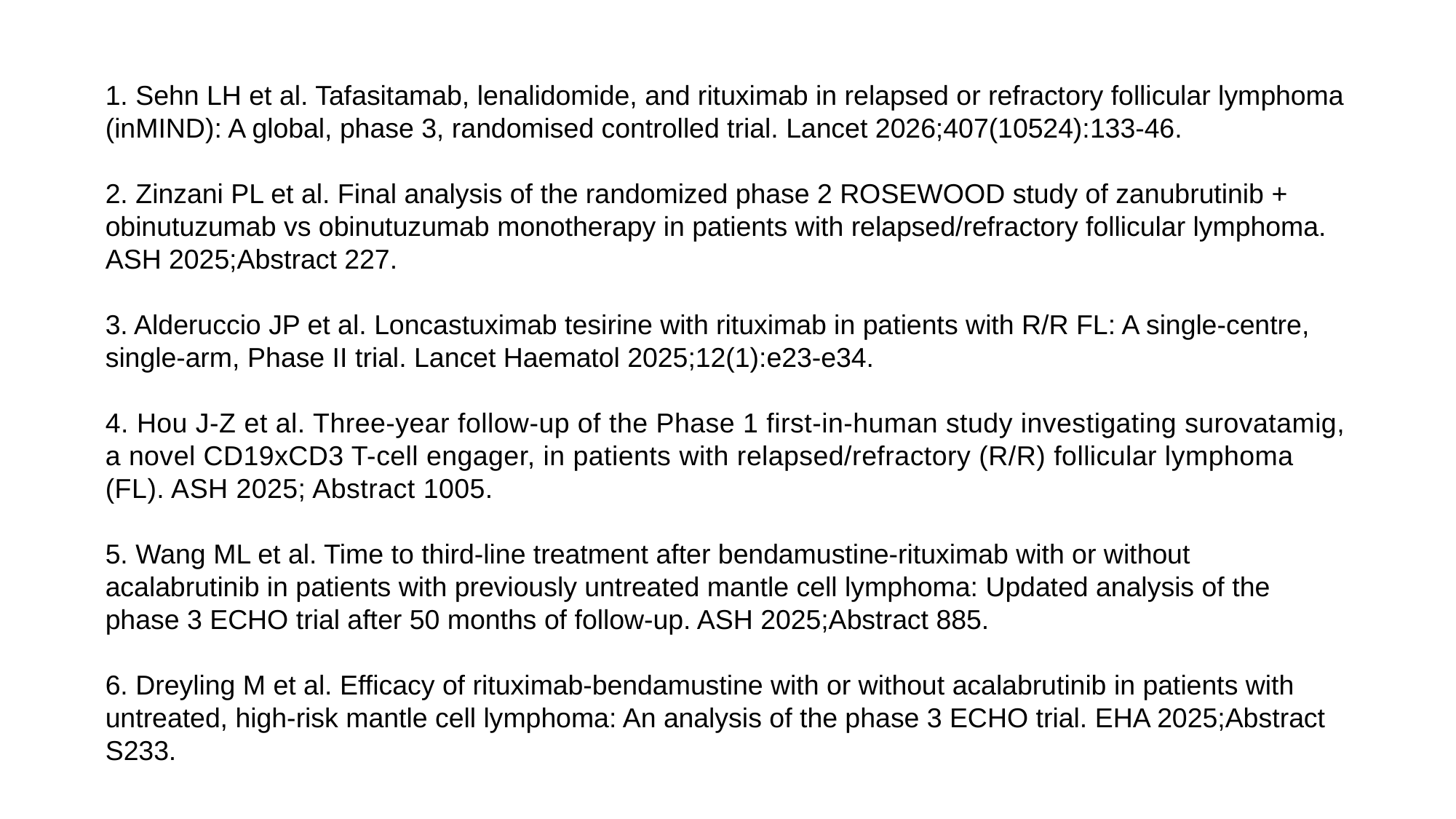

1. Sehn LH et al. Tafasitamab, lenalidomide, and rituximab in relapsed or refractory follicular lymphoma (inMIND): A global, phase 3, randomised controlled trial. Lancet 2026;407(10524):133-46.

2. Zinzani PL et al. Final analysis of the randomized phase 2 ROSEWOOD study of zanubrutinib + obinutuzumab vs obinutuzumab monotherapy in patients with relapsed/refractory follicular lymphoma. ASH 2025;Abstract 227.

3. Alderuccio JP et al. Loncastuximab tesirine with rituximab in patients with R/R FL: A single-centre, single-arm, Phase II trial. Lancet Haematol 2025;12(1):e23-e34.

4. Hou J-Z et al. Three-year follow-up of the Phase 1 first-in-human study investigating surovatamig, a novel CD19xCD3 T-cell engager, in patients with relapsed/refractory (R/R) follicular lymphoma (FL). ASH 2025; Abstract 1005.

5. Wang ML et al. Time to third-line treatment after bendamustine-rituximab with or without acalabrutinib in patients with previously untreated mantle cell lymphoma: Updated analysis of the phase 3 ECHO trial after 50 months of follow-up. ASH 2025;Abstract 885.

6. Dreyling M et al. Efficacy of rituximab-bendamustine with or without acalabrutinib in patients with untreated, high-risk mantle cell lymphoma: An analysis of the phase 3 ECHO trial. EHA 2025;Abstract S233.